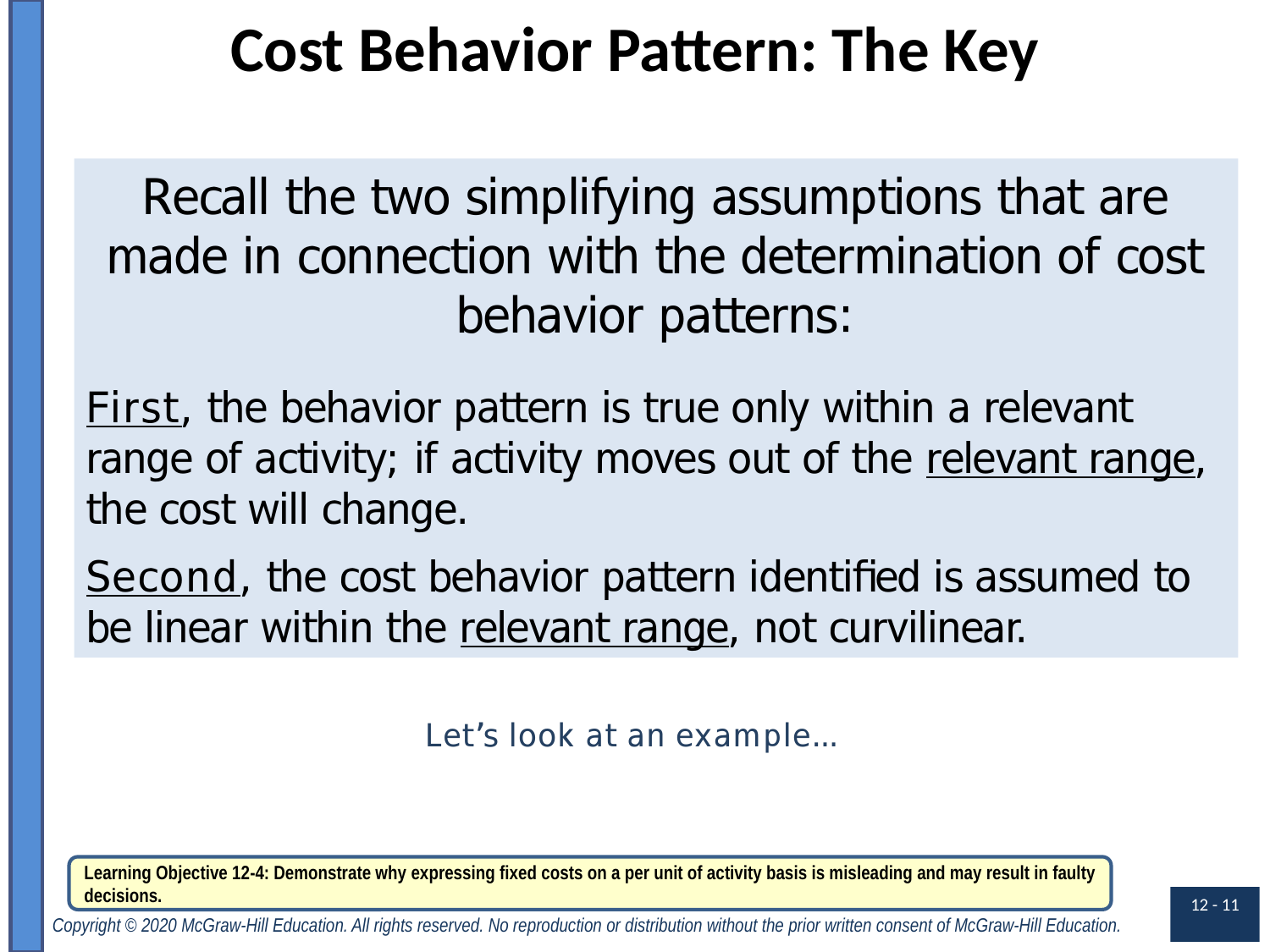

# Cost Behavior Pattern: The Key
Recall the two simplifying assumptions that are made in connection with the determination of cost behavior patterns:
First, the behavior pattern is true only within a relevant range of activity; if activity moves out of the relevant range, the cost will change.
Second, the cost behavior pattern identified is assumed to be linear within the relevant range, not curvilinear.
Let’s look at an example…
Learning Objective 12-4: Demonstrate why expressing fixed costs on a per unit of activity basis is misleading and may result in faulty decisions.